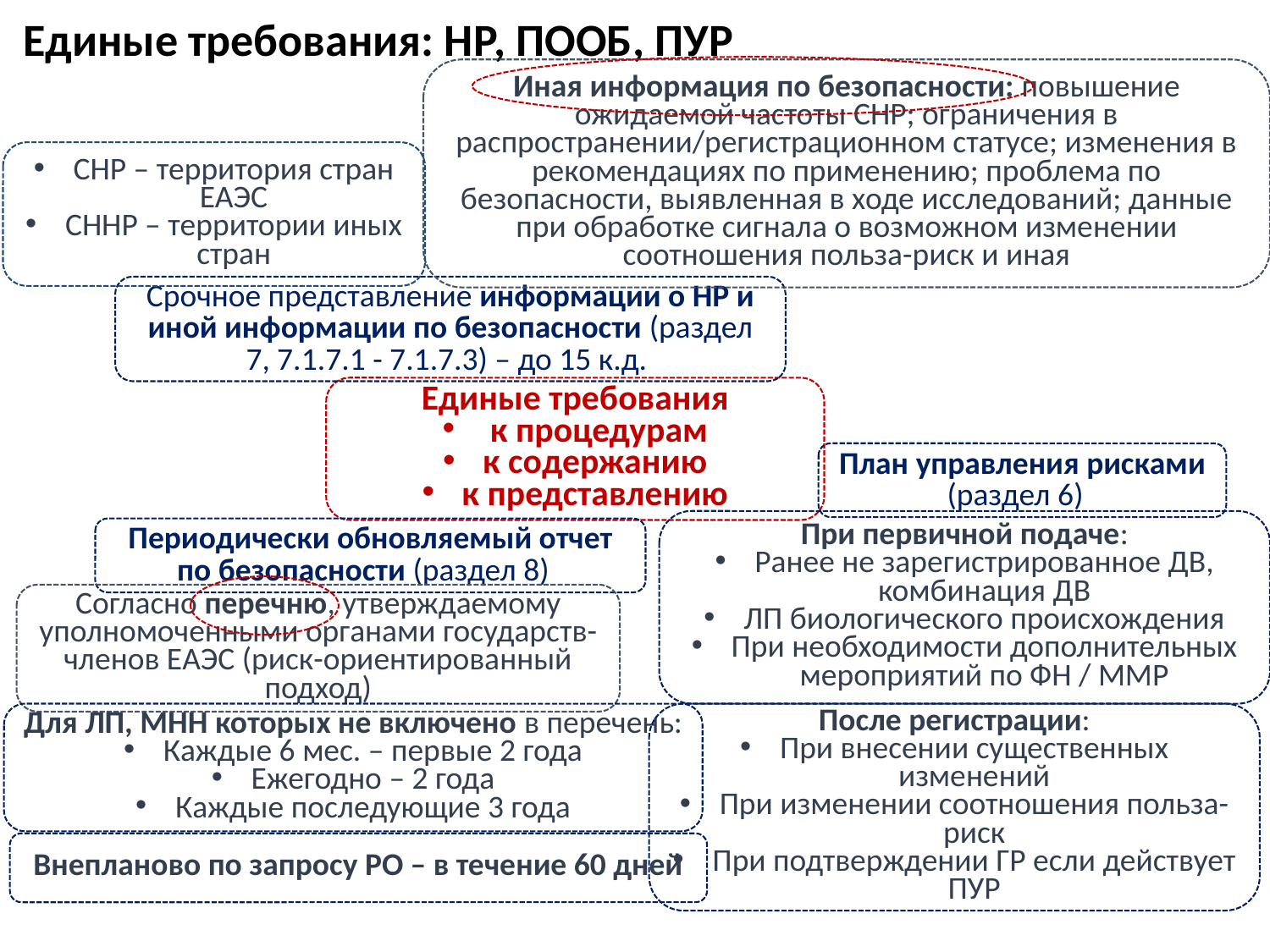

# Единые требования: НР, ПООБ, ПУР

Иная информация по безопасности: повышение ожидаемой частоты СНР; ограничения в распространении/регистрационном статусе; изменения в рекомендациях по применению; проблема по безопасности, выявленная в ходе исследований; данные при обработке сигнала о возможном изменении соотношения польза-риск и иная

СНР – территория стран ЕАЭС
СННР – территории иных стран

Срочное представление информации о НР и иной информации по безопасности (раздел 7, 7.1.7.1 - 7.1.7.3) – до 15 к.д.

Единые требования
к процедурам
к содержанию
к представлению

План управления рисками (раздел 6)

При первичной подаче:
Ранее не зарегистрированное ДВ, комбинация ДВ
ЛП биологического происхождения
При необходимости дополнительных мероприятий по ФН / ММР

Периодически обновляемый отчет по безопасности (раздел 8)

Согласно перечню, утверждаемому уполномоченными органами государств-членов ЕАЭС (риск-ориентированный подход)

Для ЛП, МНН которых не включено в перечень:
Каждые 6 мес. – первые 2 года
Ежегодно – 2 года
Каждые последующие 3 года

После регистрации:
При внесении существенных изменений
При изменении соотношения польза-риск
При подтверждении ГР если действует ПУР

Внепланово по запросу РО – в течение 60 дней